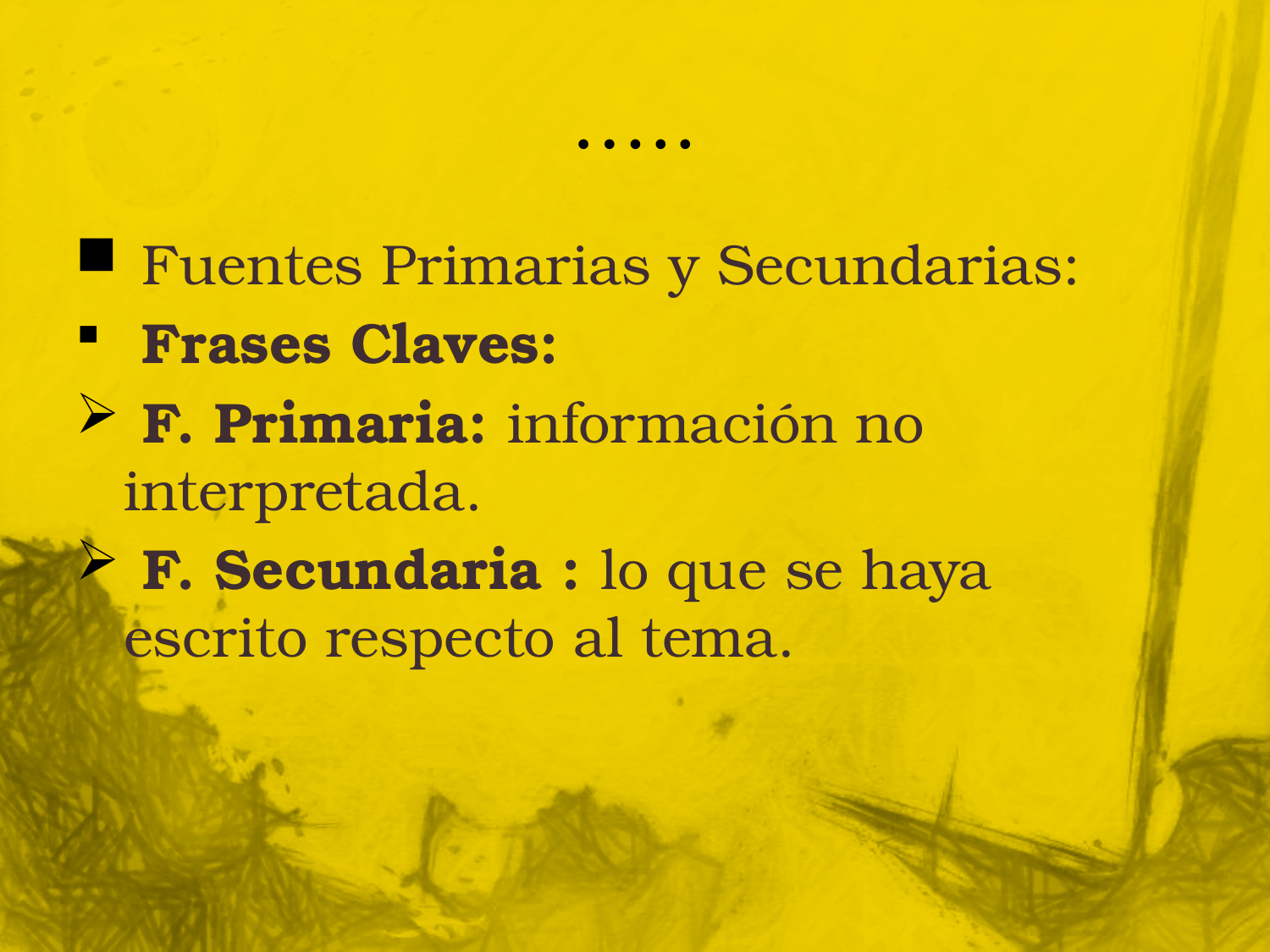

# …..
 Fuentes Primarias y Secundarias:
 Frases Claves:
 F. Primaria: información no interpretada.
 F. Secundaria : lo que se haya escrito respecto al tema.